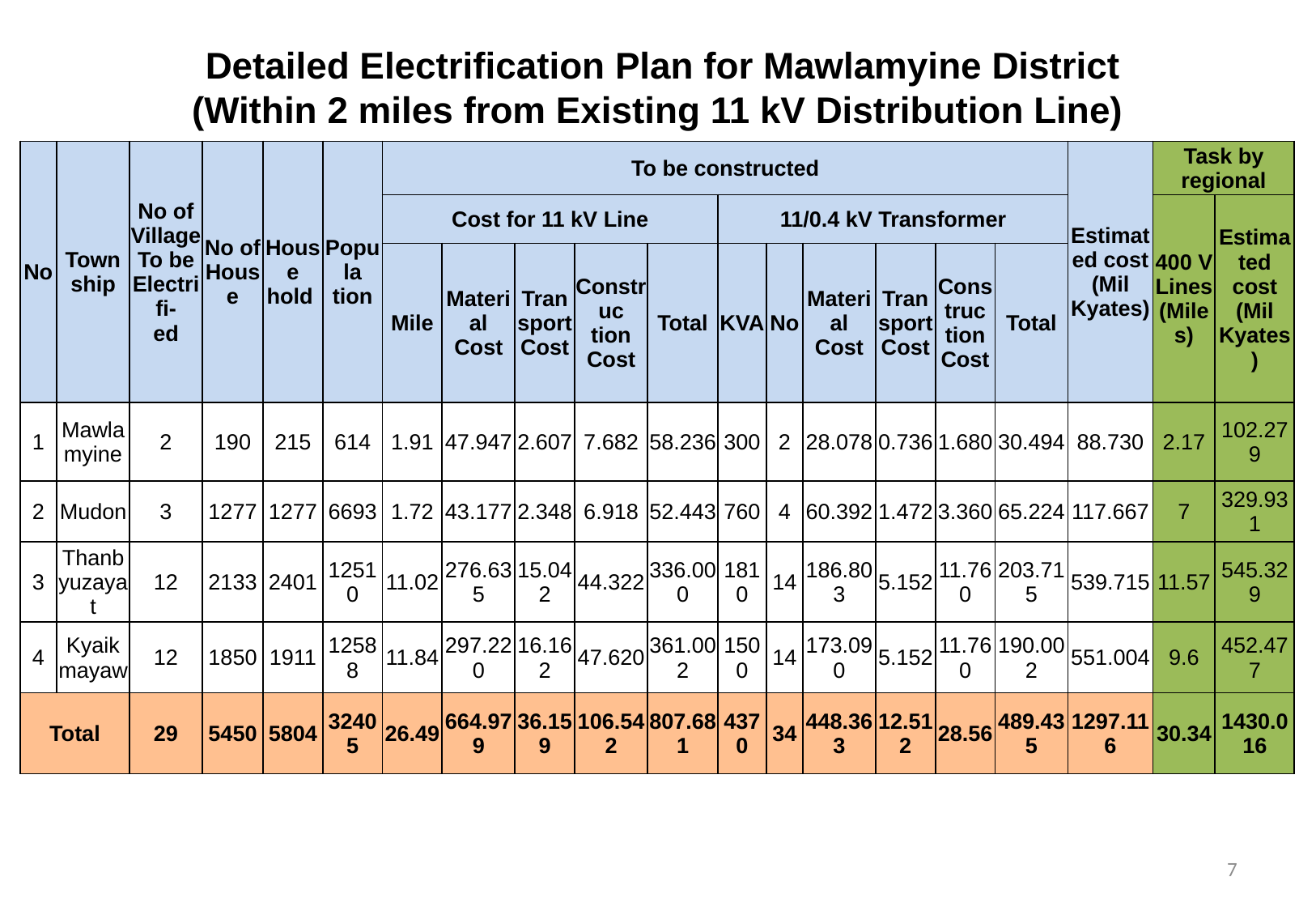

Detailed Electrification Plan for Mawlamyine District
(Within 2 miles from Existing 11 kV Distribution Line)
| No | Town ship | No of Village To be Electrifi- ed | No of House | House hold | Popula tion | To be constructed |  |  |  |  |  |  |  |  |  |  | Estimated cost (Mil Kyates) | Task by regional |  |
| --- | --- | --- | --- | --- | --- | --- | --- | --- | --- | --- | --- | --- | --- | --- | --- | --- | --- | --- | --- |
|  |  |  |  |  |  | Cost for 11 kV Line |  |  |  |  | 11/0.4 kV Transformer |  |  |  |  |  |  | 400 V Lines (Miles) | Estimated cost (Mil Kyates) |
|  |  |  |  |  |  | Mile | Materi al Cost | Transport Cost | Constr uc tion Cost | Total | KVA | No | Material Cost | Transport Cost | Construc tion Cost | Total |  |  |  |
| 1 | Mawlamyine | 2 | 190 | 215 | 614 | 1.91 | 47.947 | 2.607 | 7.682 | 58.236 | 300 | 2 | 28.078 | 0.736 | 1.680 | 30.494 | 88.730 | 2.17 | 102.279 |
| 2 | Mudon | 3 | 1277 | 1277 | 6693 | 1.72 | 43.177 | 2.348 | 6.918 | 52.443 | 760 | 4 | 60.392 | 1.472 | 3.360 | 65.224 | 117.667 | 7 | 329.931 |
| 3 | Thanbyuzayat | 12 | 2133 | 2401 | 12510 | 11.02 | 276.635 | 15.042 | 44.322 | 336.000 | 1810 | 14 | 186.803 | 5.152 | 11.760 | 203.715 | 539.715 | 11.57 | 545.329 |
| 4 | Kyaik mayaw | 12 | 1850 | 1911 | 12588 | 11.84 | 297.220 | 16.162 | 47.620 | 361.002 | 1500 | 14 | 173.090 | 5.152 | 11.760 | 190.002 | 551.004 | 9.6 | 452.477 |
| Total |  | 29 | 5450 | 5804 | 32405 | 26.49 | 664.979 | 36.159 | 106.542 | 807.681 | 4370 | 34 | 448.363 | 12.512 | 28.56 | 489.435 | 1297.116 | 30.34 | 1430.016 |
7